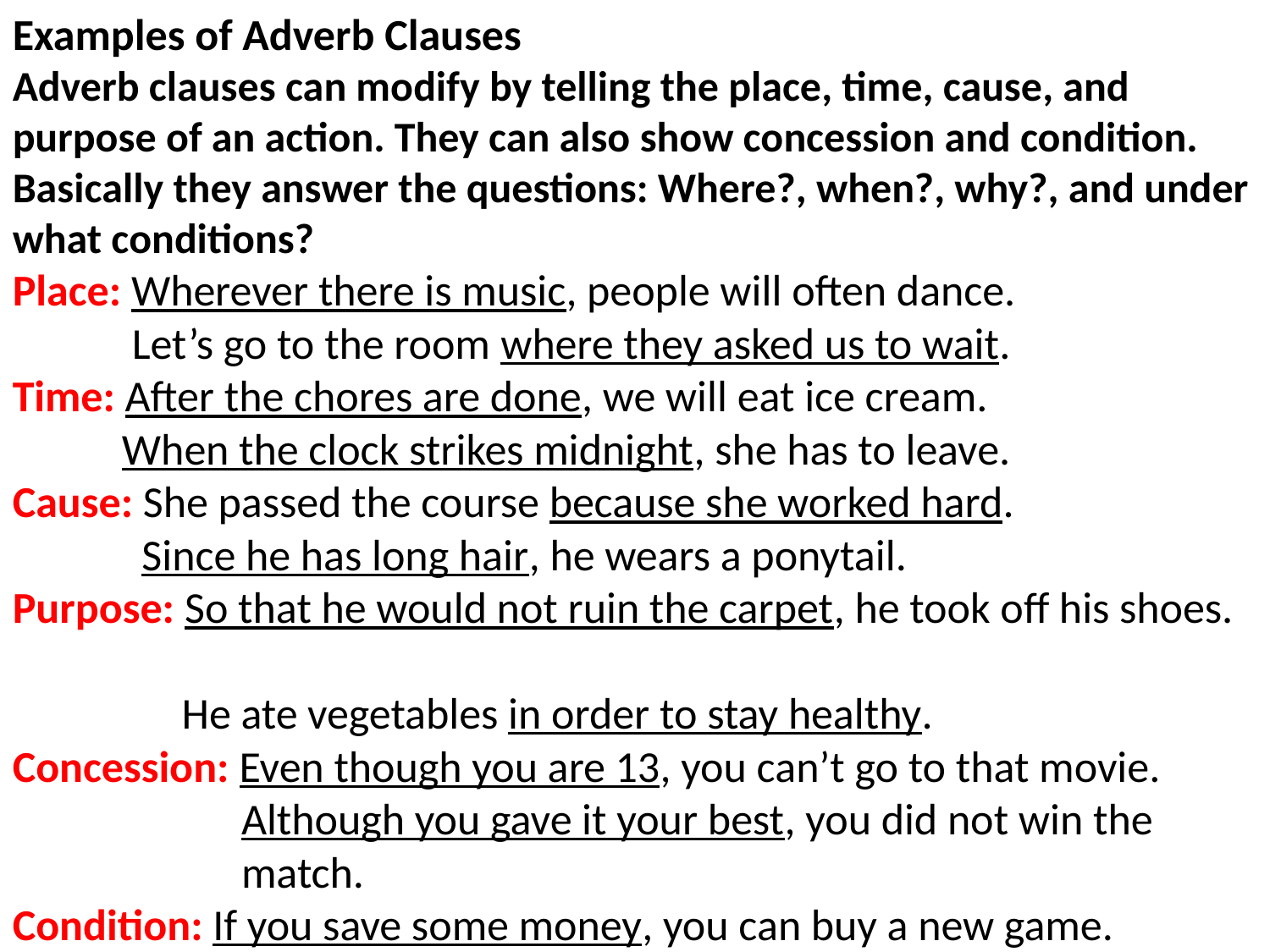

Examples of Adverb Clauses
Adverb clauses can modify by telling the place, time, cause, and purpose of an action. They can also show concession and condition. Basically they answer the questions: Where?, when?, why?, and under what conditions?
Place: Wherever there is music, people will often dance.
            Let’s go to the room where they asked us to wait.
Time: After the chores are done, we will eat ice cream.
           When the clock strikes midnight, she has to leave.
Cause: She passed the course because she worked hard.
             Since he has long hair, he wears a ponytail.
Purpose: So that he would not ruin the carpet, he took off his shoes.
                 He ate vegetables in order to stay healthy.
Concession: Even though you are 13, you can’t go to that movie.
                       Although you gave it your best, you did not win the
                       match.
Condition: If you save some money, you can buy a new game.
                     Unless you hurry, you will be late for school.